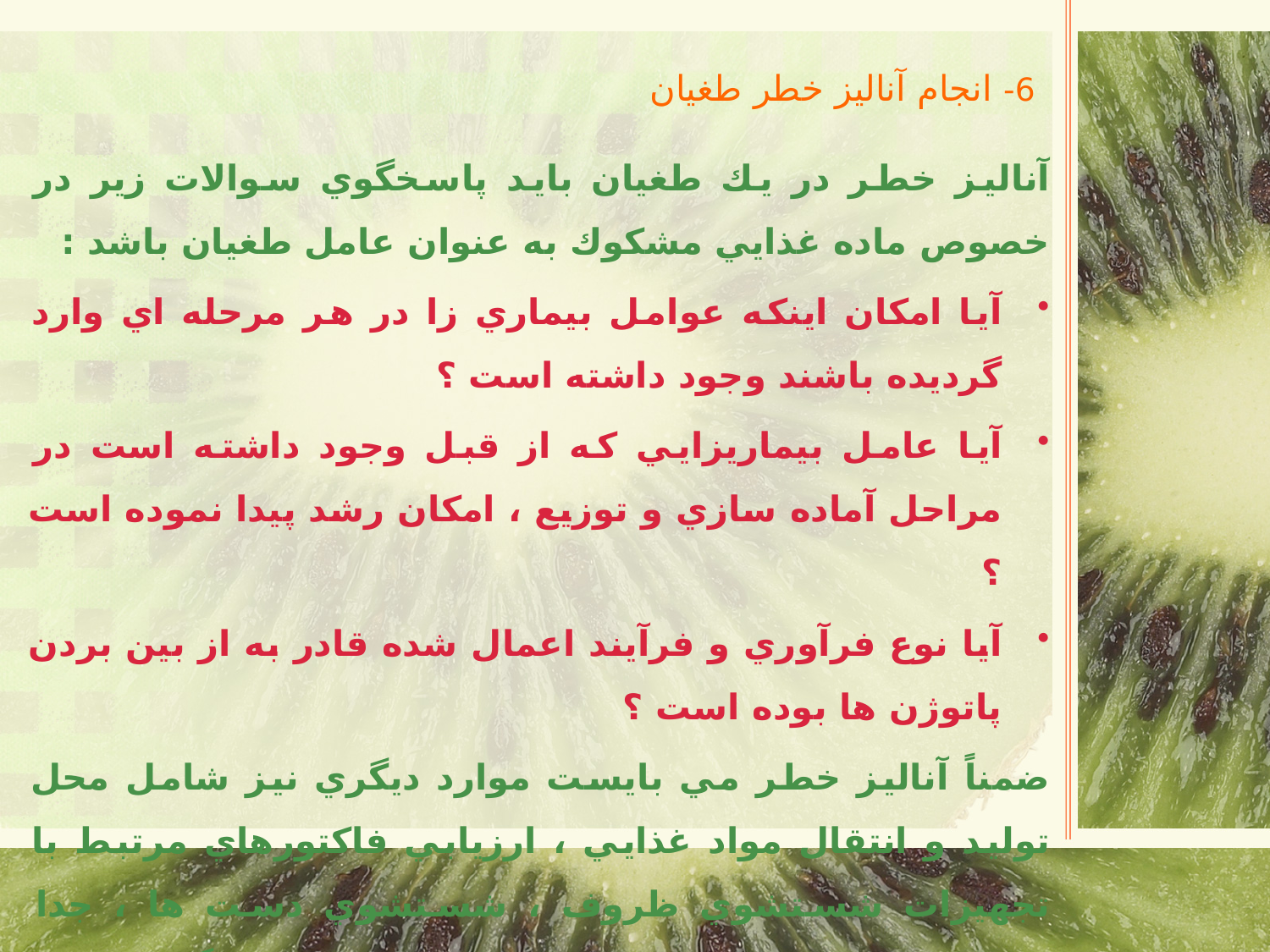

# 6- انجام آناليز خطر طغيان
آناليز خطر در يك طغيان بايد پاسخگوي سوالات زير در خصوص ماده غذايي مشكوك به عنوان عامل طغيان باشد :
آيا امكان اينكه عوامل بيماري زا در هر مرحله اي وارد گرديده باشند وجود داشته است ؟
آيا عامل بيماريزايي كه از قبل وجود داشته است در مراحل آماده سازي و توزيع ، امكان رشد پيدا نموده است ؟
آيا نوع فرآوري و فرآيند اعمال شده قادر به از بين بردن پاتوژن ها بوده است ؟
ضمناً آناليز خطر مي بايست موارد ديگري نيز شامل محل توليد و انتقال مواد غذايي ، ارزيابي فاكتورهاي مرتبط با تجهيزات شستشوي ظروف ، شستشوي دست ها ،‌ جدا سازي مواد غذايي خام و پخته و غيره را نيز در برگيرد .